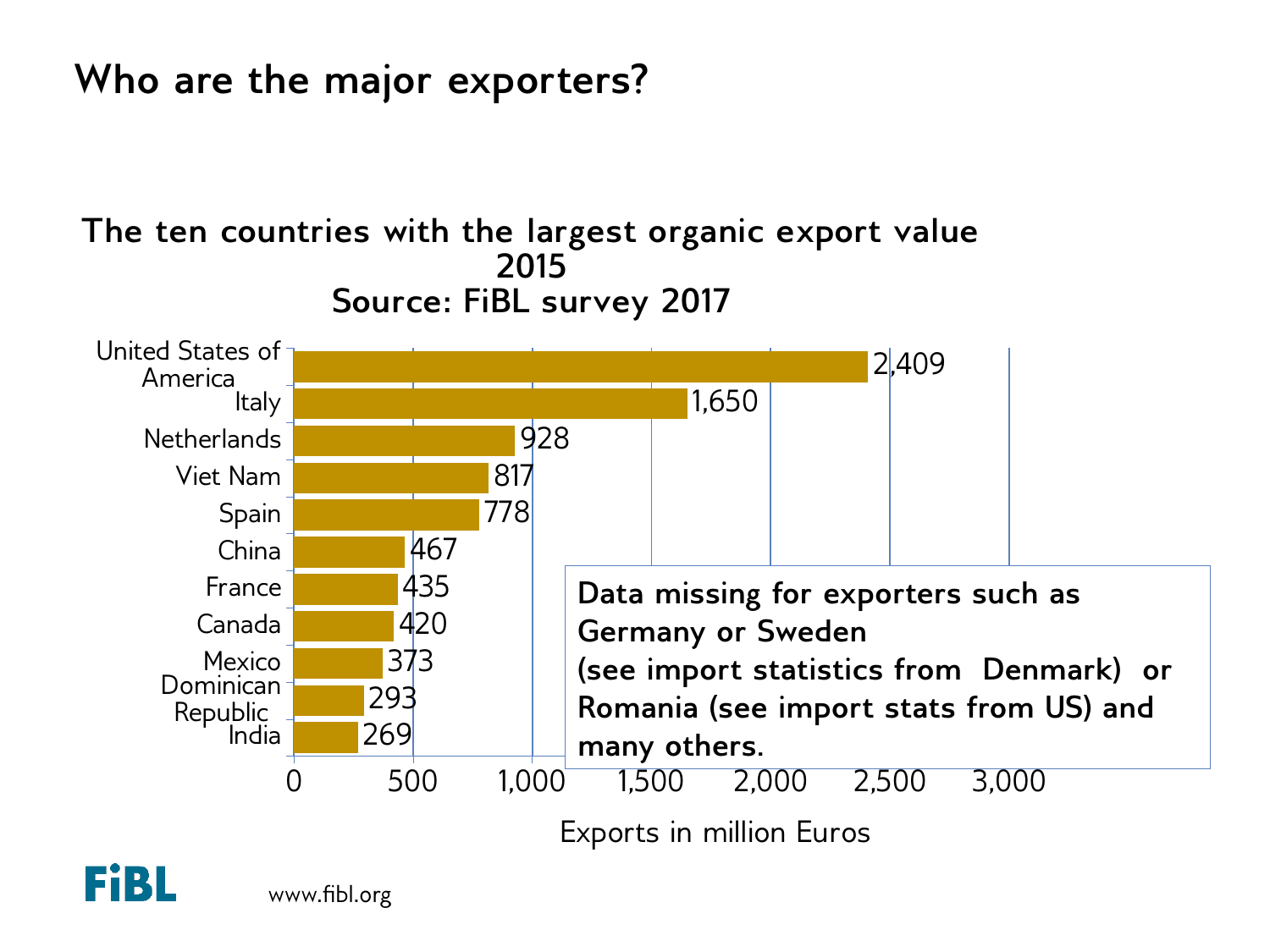

# Who are the major exporters?

### Chart: The ten countries with the largest organic export value 2015
Source: FiBL survey 2017

| Category | Hectares |
|---|---|
| India | 268.589454709328 |
| Dominican Republic | 293.2611086 |
| Mexico | 372.5211679 |
| Canada | 420.0 |
| France | 435.0 |
| China | 466.7892157 |
| Spain | 778.0 |
| Viet Nam | 816.870662460568 |
| Netherlands | 928.0 |
| Italy | 1650.0 |
| United States of America | 2408.731652 |
Data missing for exporters such as Germany or Sweden
(see import statistics from  Denmark)  or Romania (see import stats from US) and many others.